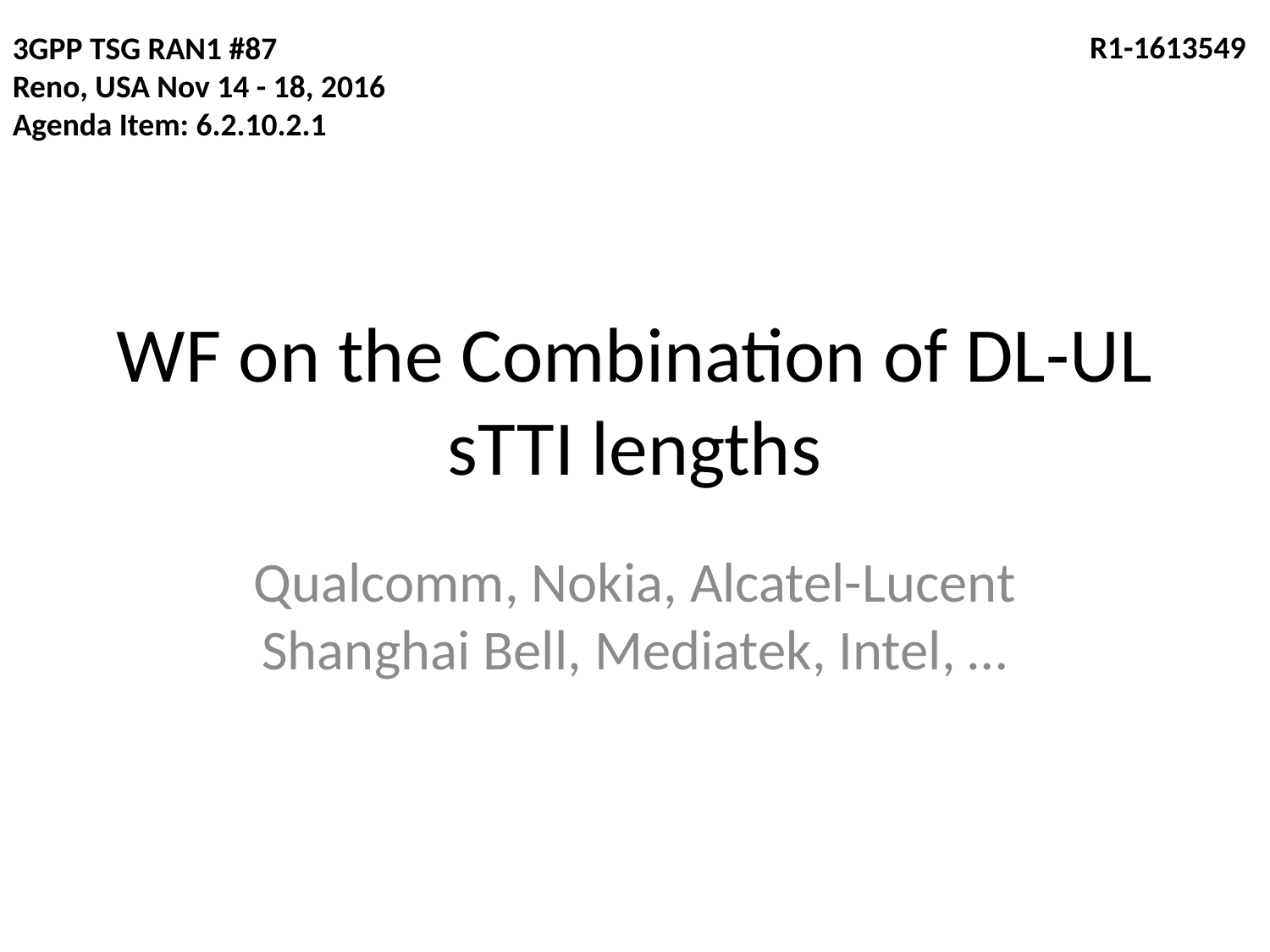

3GPP TSG RAN1 #87
Reno, USA Nov 14 - 18, 2016
Agenda Item: 6.2.10.2.1

 R1-1613549
# WF on the Combination of DL-UL sTTI lengths
Qualcomm, Nokia, Alcatel-Lucent Shanghai Bell, Mediatek, Intel, …